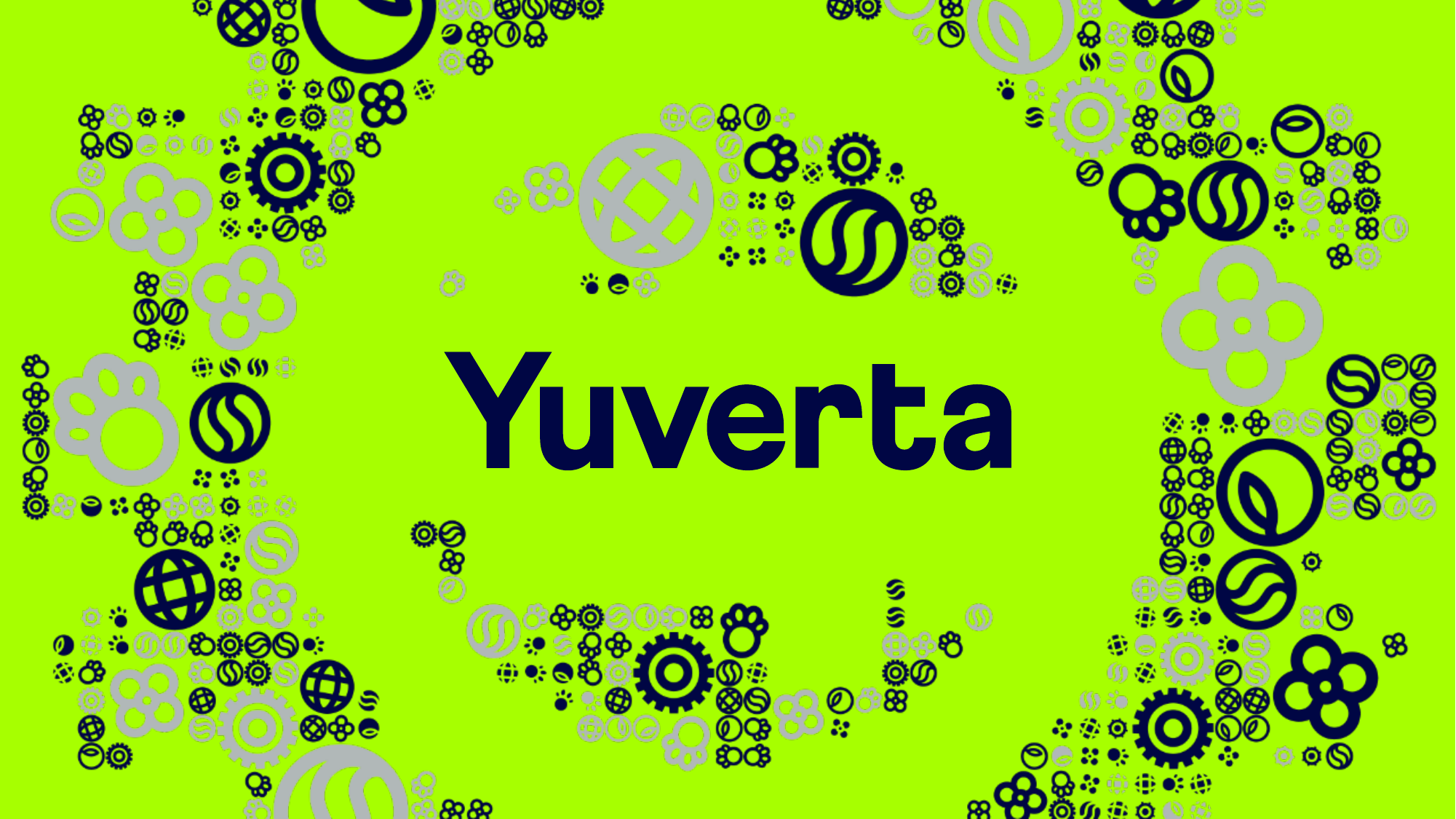

#
1
Onderwerp van de presentatie
13-3-2023